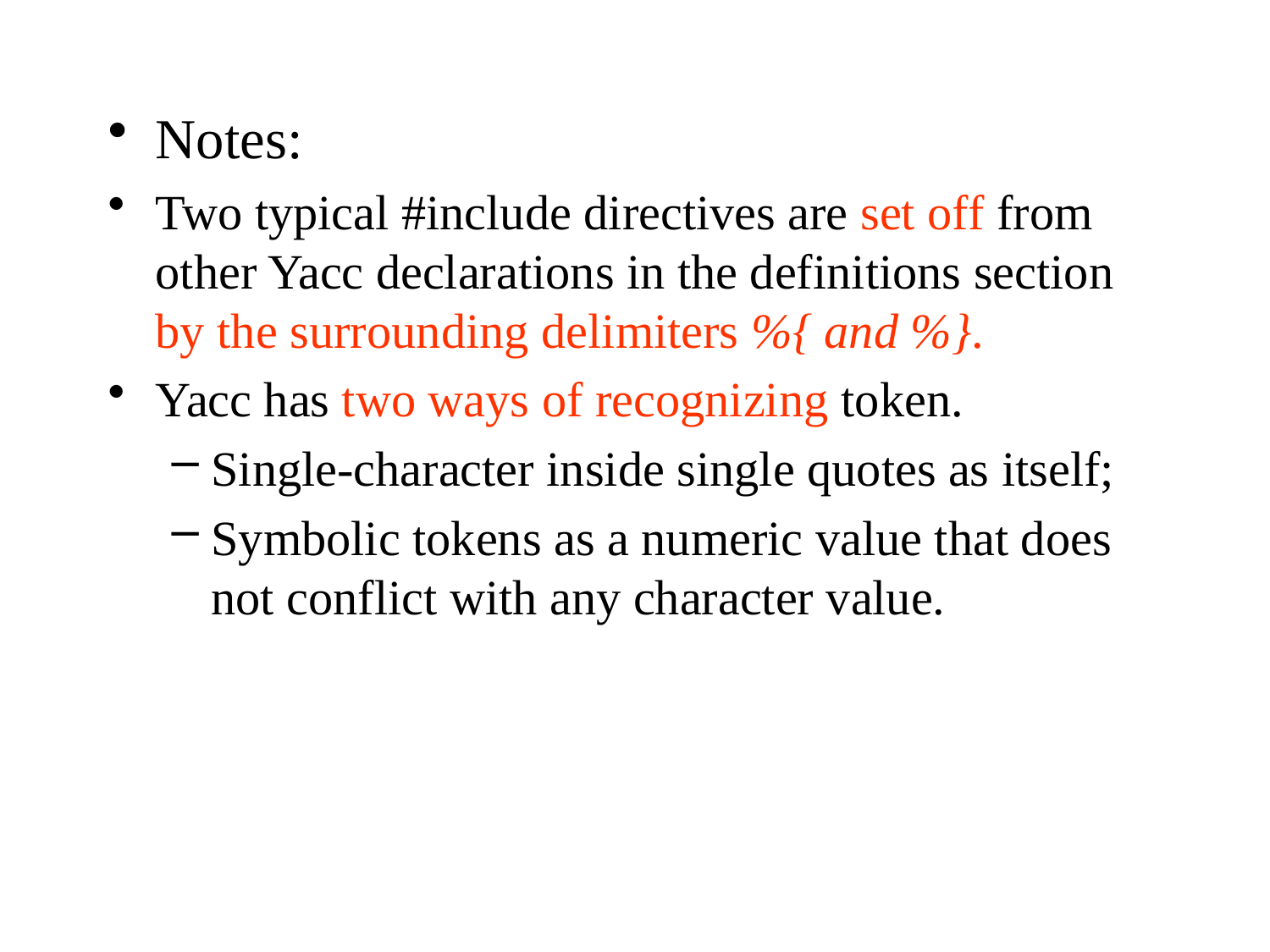

Notes:
Two typical #include directives are set off from other Yacc declarations in the definitions section by the surrounding delimiters %{ and %}.
Yacc has two ways of recognizing token.
Single-character inside single quotes as itself;
Symbolic tokens as a numeric value that does not conflict with any character value.